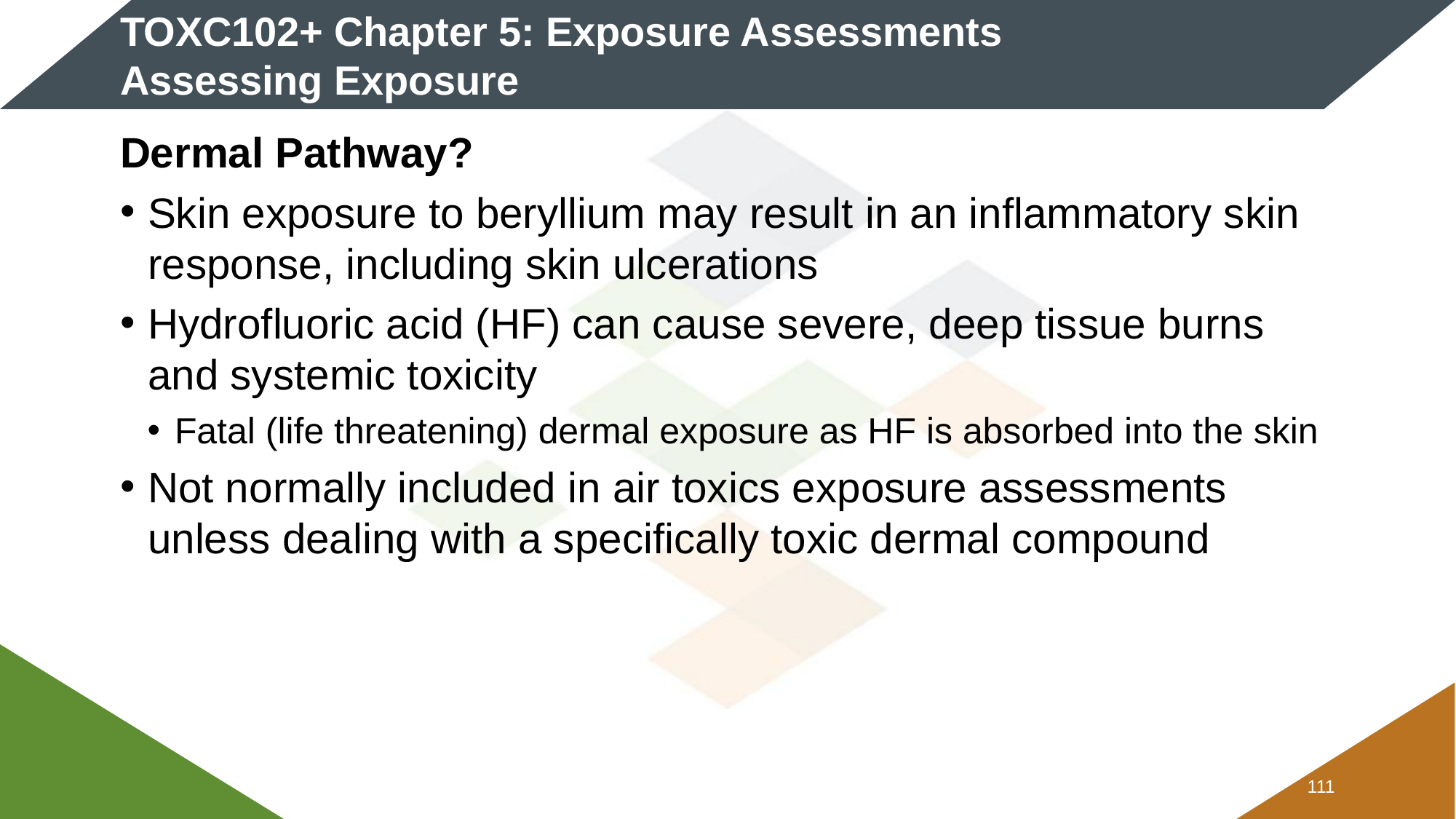

# TOXC102+ Chapter 5: Exposure Assessments Assessing Exposure
Dermal Pathway?
Skin exposure to beryllium may result in an inflammatory skin response, including skin ulcerations
Hydrofluoric acid (HF) can cause severe, deep tissue burns and systemic toxicity
Fatal (life threatening) dermal exposure as HF is absorbed into the skin
Not normally included in air toxics exposure assessments unless dealing with a specifically toxic dermal compound
111